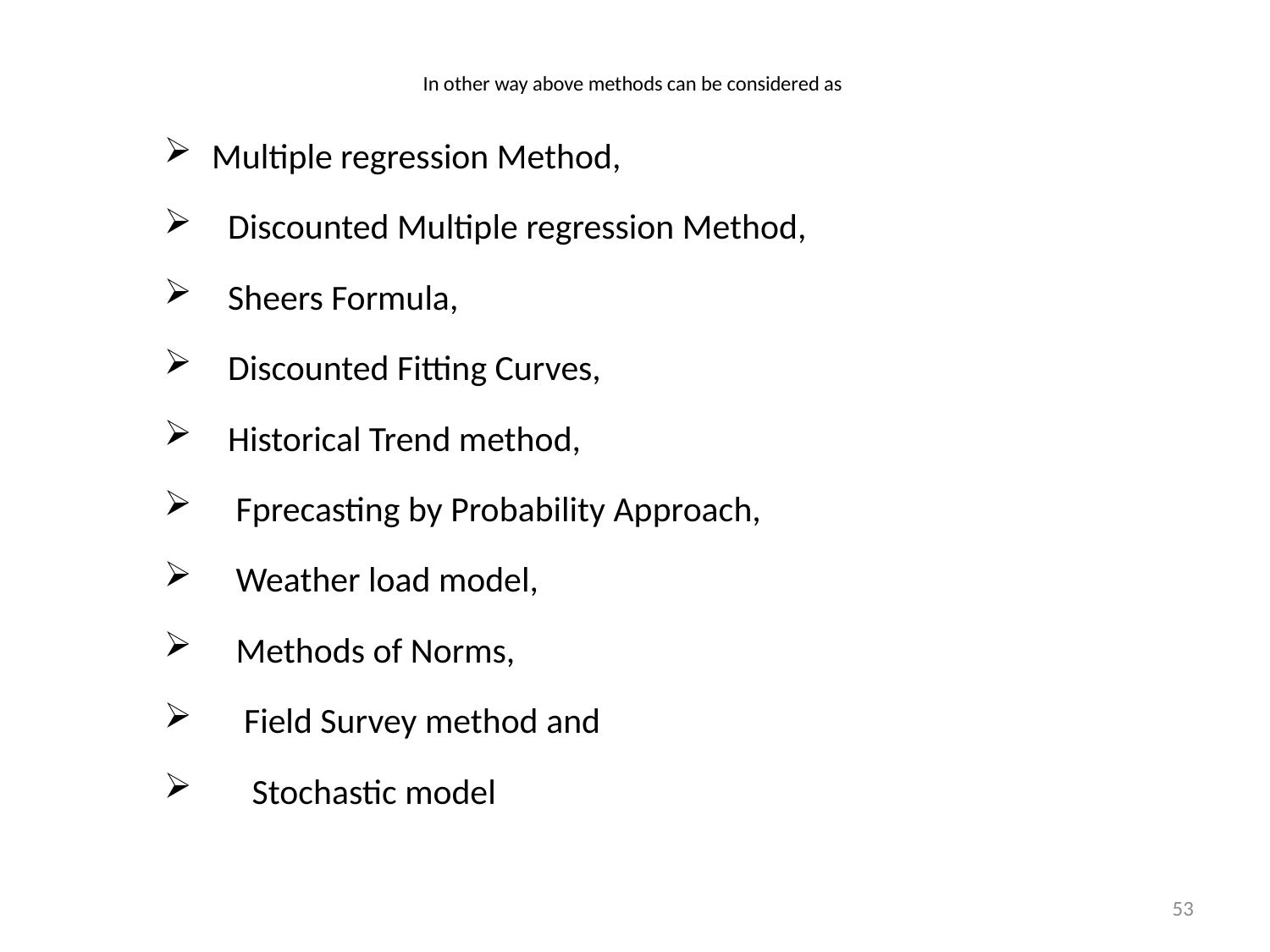

# In other way above methods can be considered as
Multiple regression Method,
  Discounted Multiple regression Method,
  Sheers Formula,
  Discounted Fitting Curves,
  Historical Trend method,
   Fprecasting by Probability Approach,
   Weather load model,
   Methods of Norms,
    Field Survey method and
     Stochastic model

53